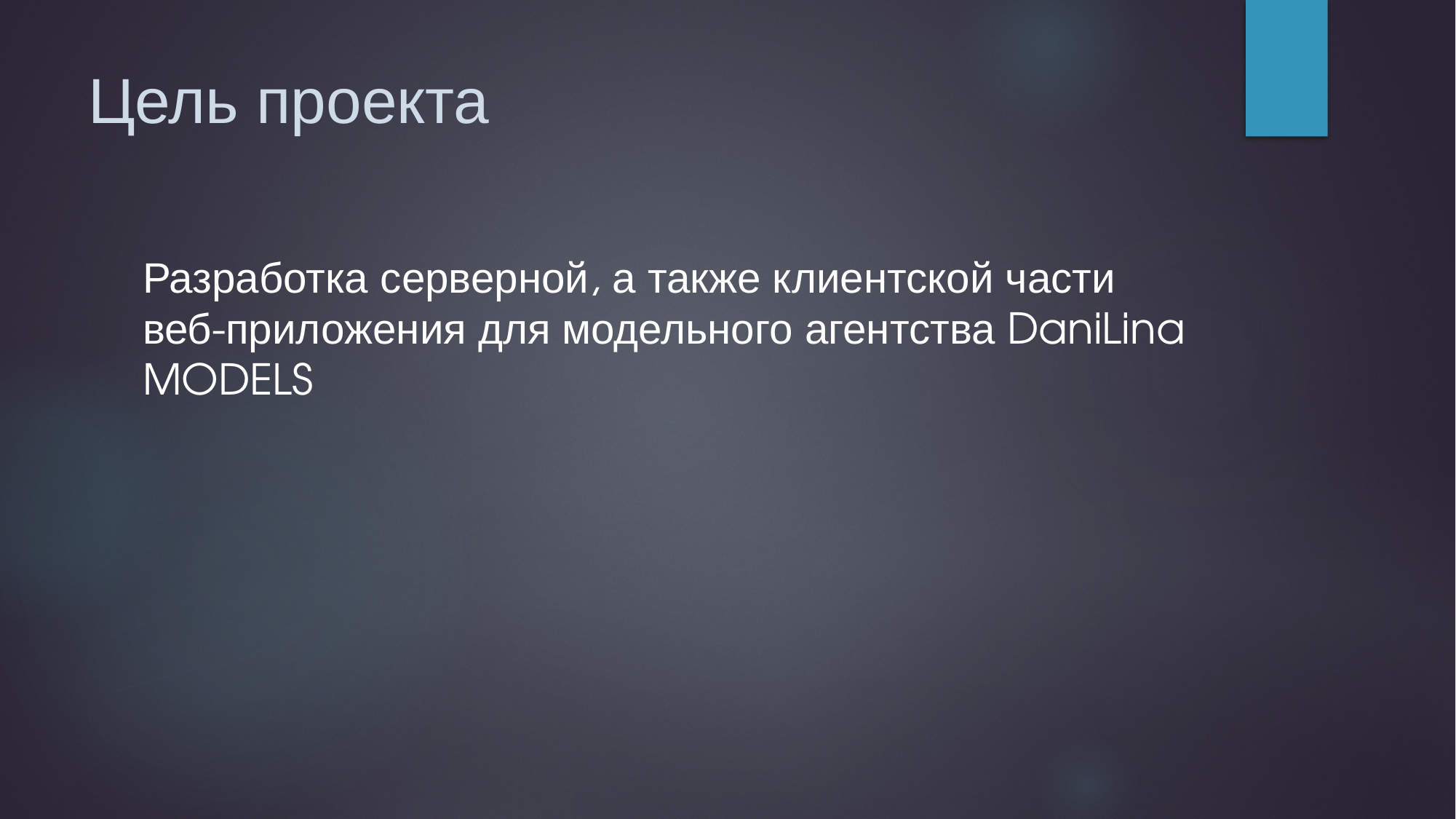

# Цель проекта
Разработка серверной, а также клиентской части веб-приложения для модельного агентства DaniLina MODELS